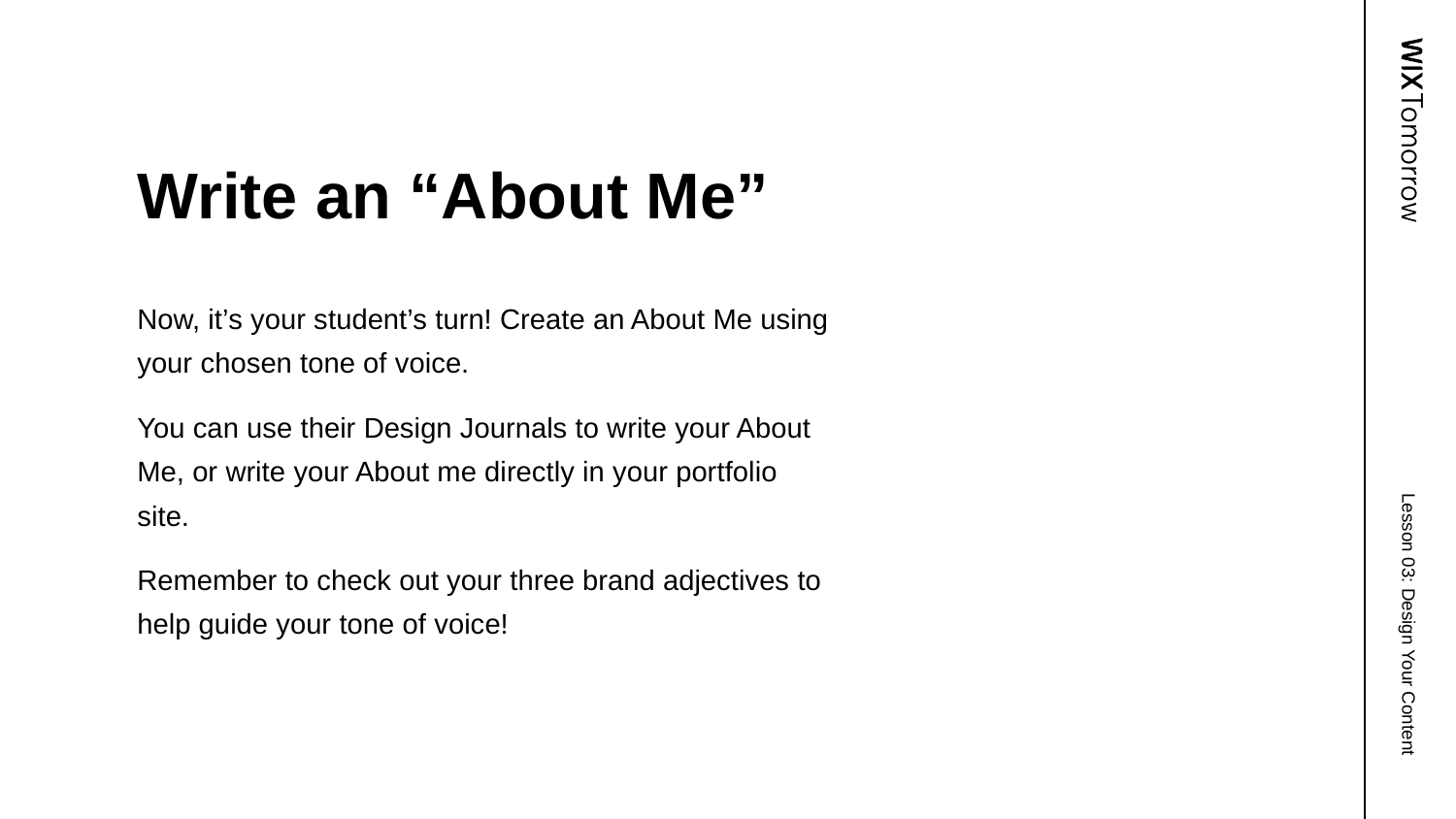

# Write an “About Me”
Now, it’s your student’s turn! Create an About Me using your chosen tone of voice.
You can use their Design Journals to write your About Me, or write your About me directly in your portfolio site.
Remember to check out your three brand adjectives to help guide your tone of voice!